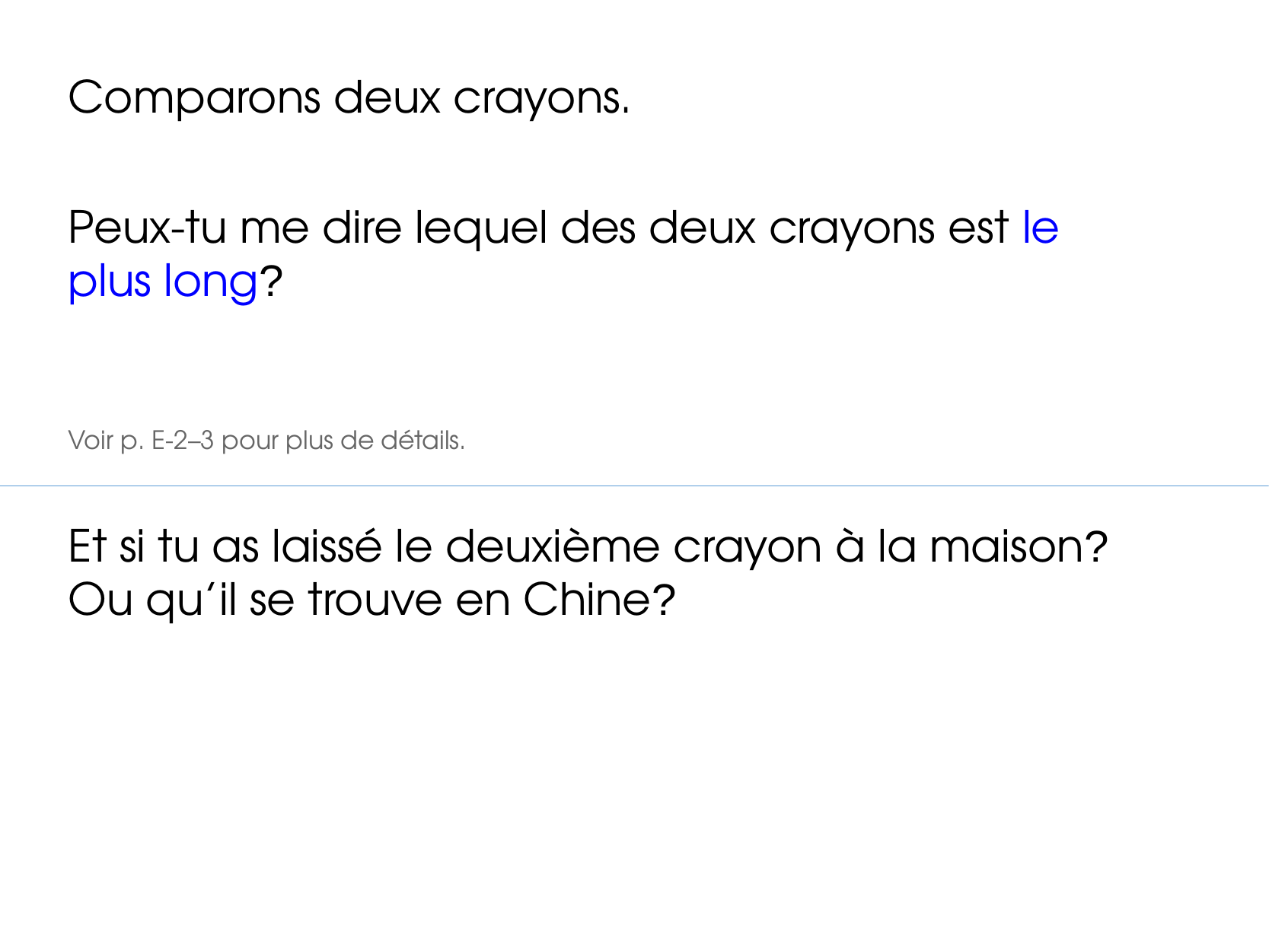

Comparons deux crayons.
Peux-tu me dire lequel des deux crayons est le plus long?
Voir p. E-2–3 pour plus de détails.
Et si tu as laissé le deuxième crayon à la maison? Ou qu’il se trouve en Chine?